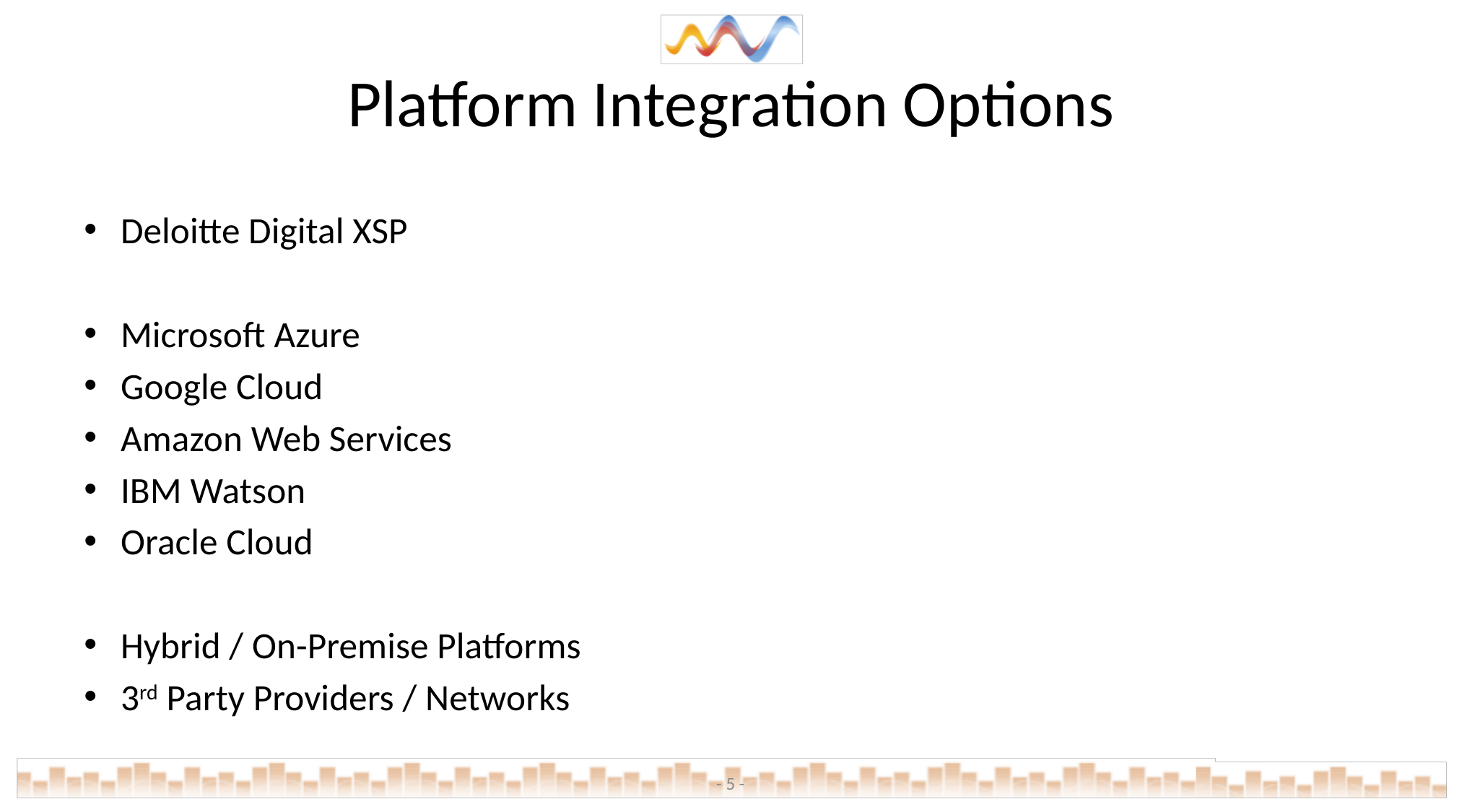

# Platform Integration Options

Deloitte Digital XSP

Microsoft Azure
Google Cloud
Amazon Web Services
IBM Watson
Oracle Cloud

Hybrid / On-Premise Platforms
3rd Party Providers / Networks

- 5 -